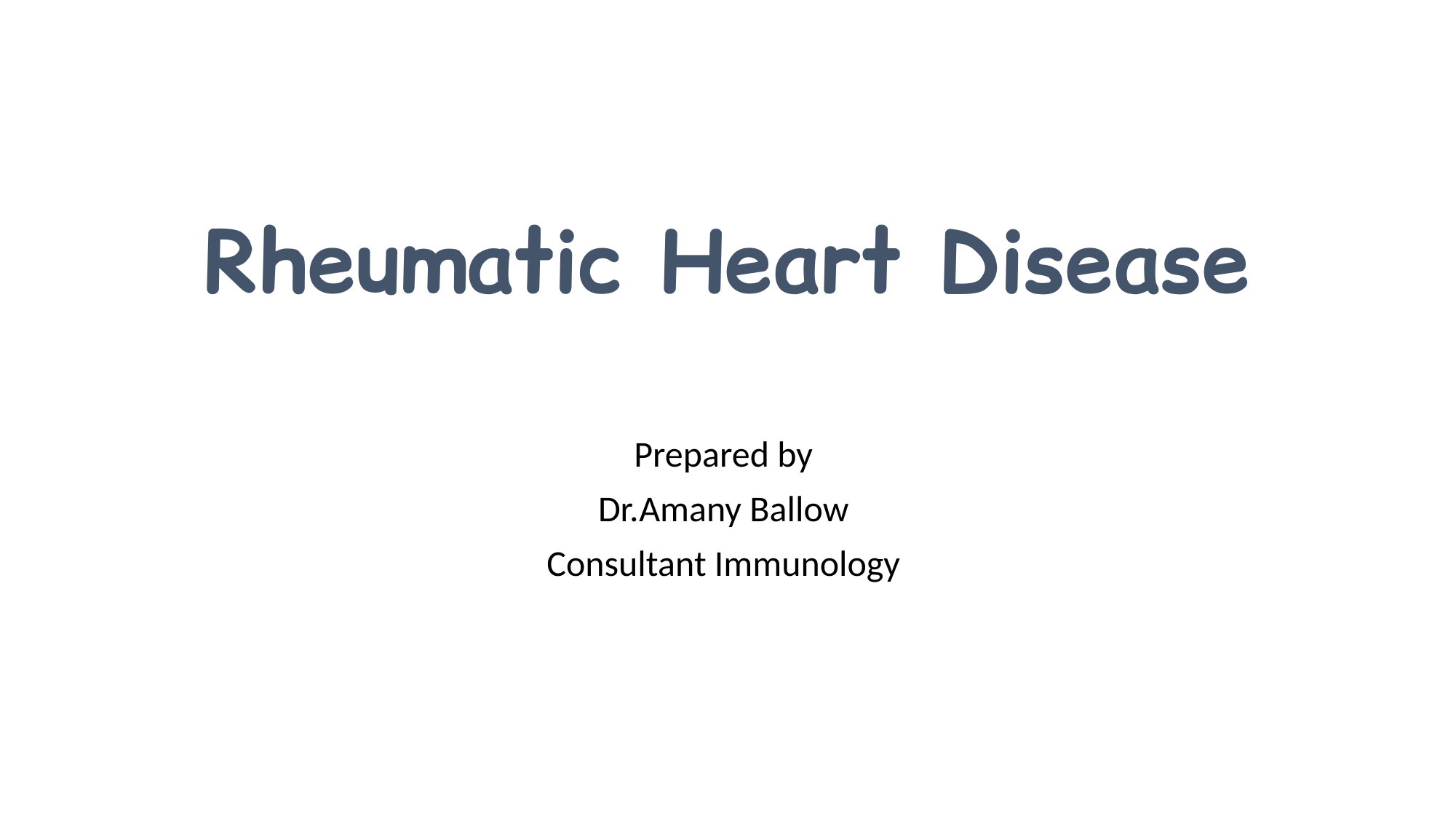

# Rheumatic Heart Disease
Prepared by
Dr.Amany Ballow
Consultant Immunology